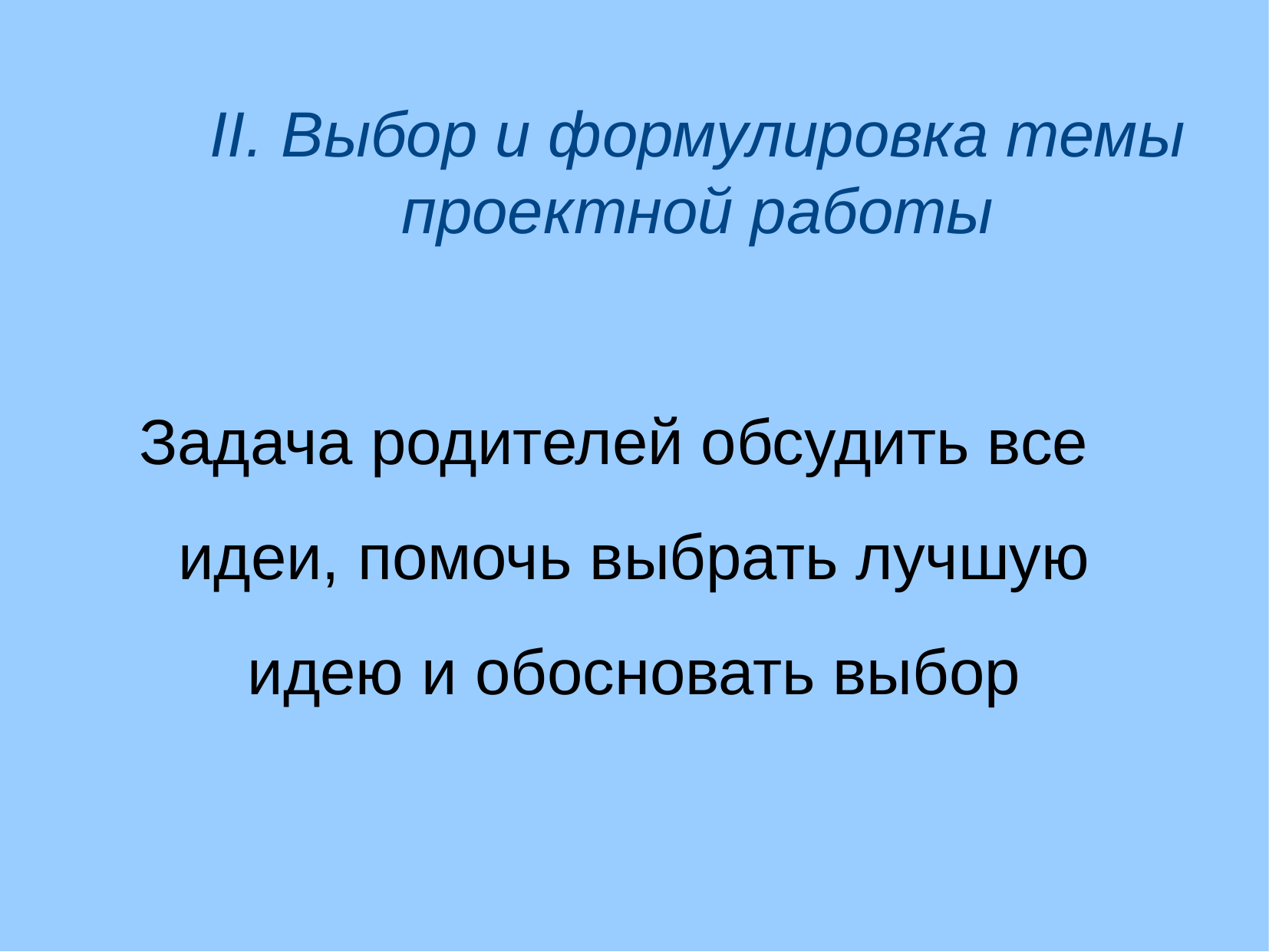

II. Выбор и формулировка темы проектной работы
Задача родителей обсудить все идеи, помочь выбрать лучшую идею и обосновать выбор